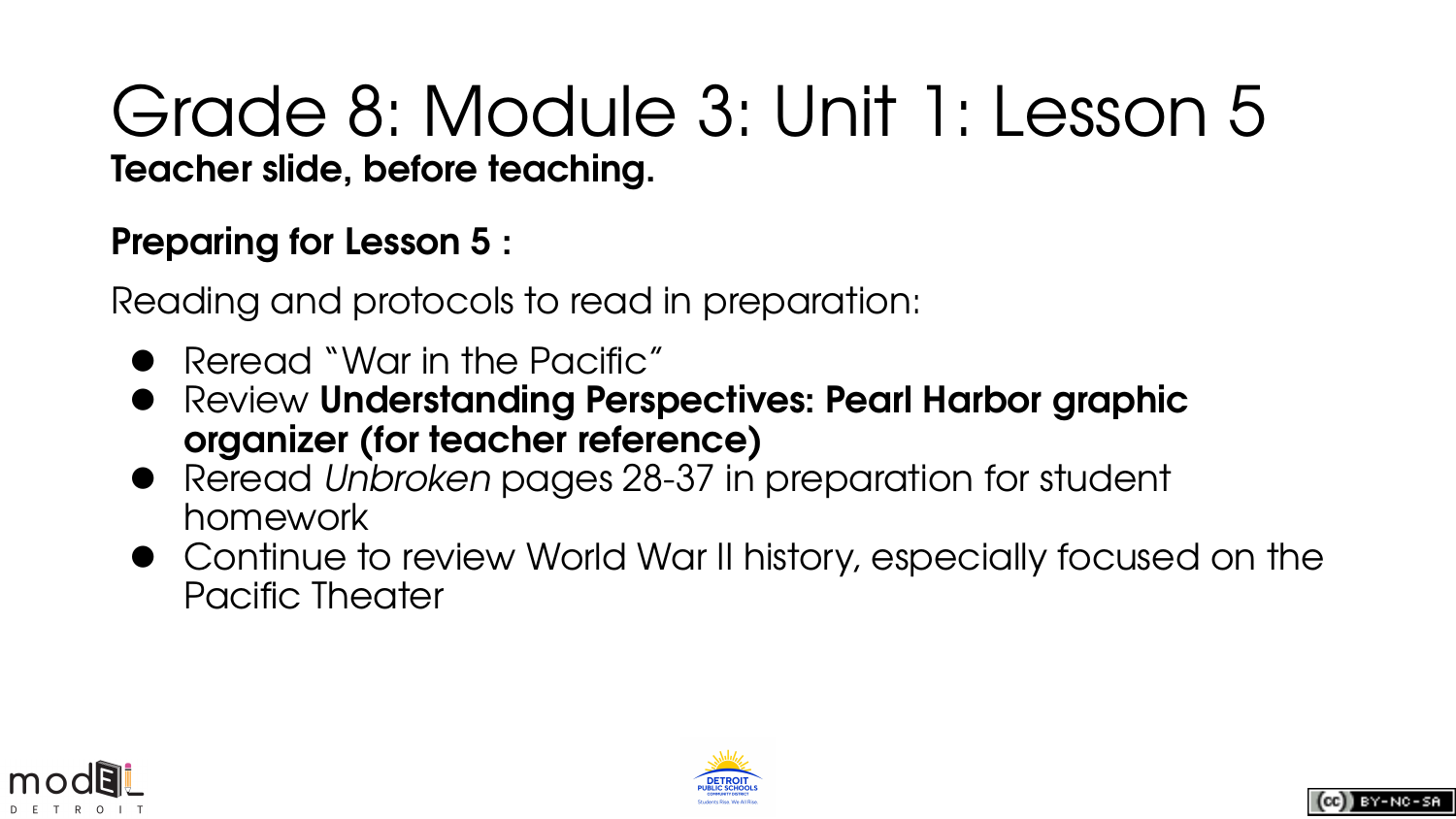

# Grade 8: Module 3: Unit 1: Lesson 5
Teacher slide, before teaching.

Preparing for Lesson 5 :
Reading and protocols to read in preparation:
Reread “War in the Pacific”
Review Understanding Perspectives: Pearl Harbor graphic organizer (for teacher reference)
Reread Unbroken pages 28-37 in preparation for student homework
Continue to review World War II history, especially focused on the Pacific Theater